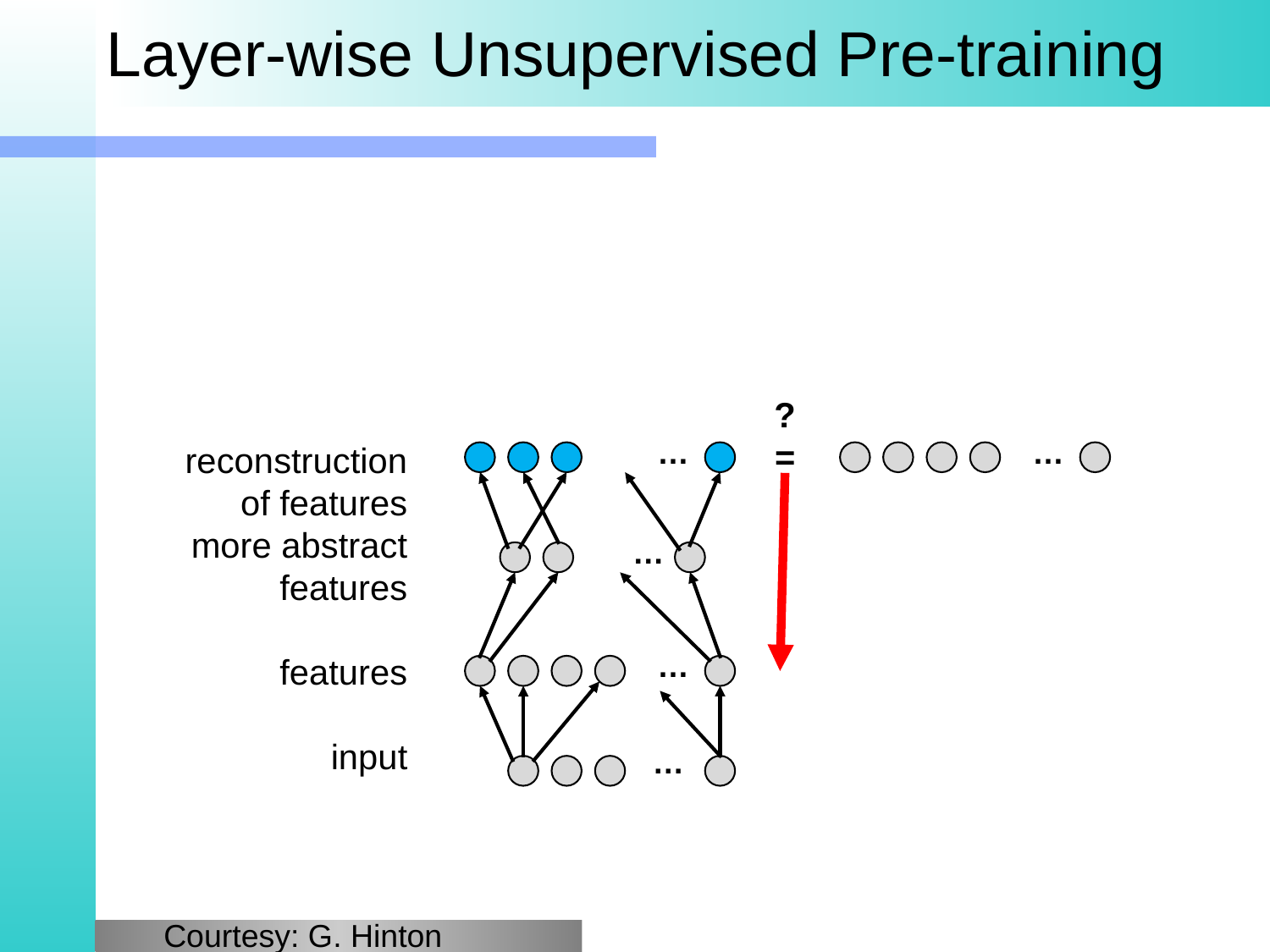

# Layer-wise Unsupervised Pre-training
?
=
…
…
reconstruction
of features
more abstract
features

features

input

…

…

…

Courtesy: G. Hinton